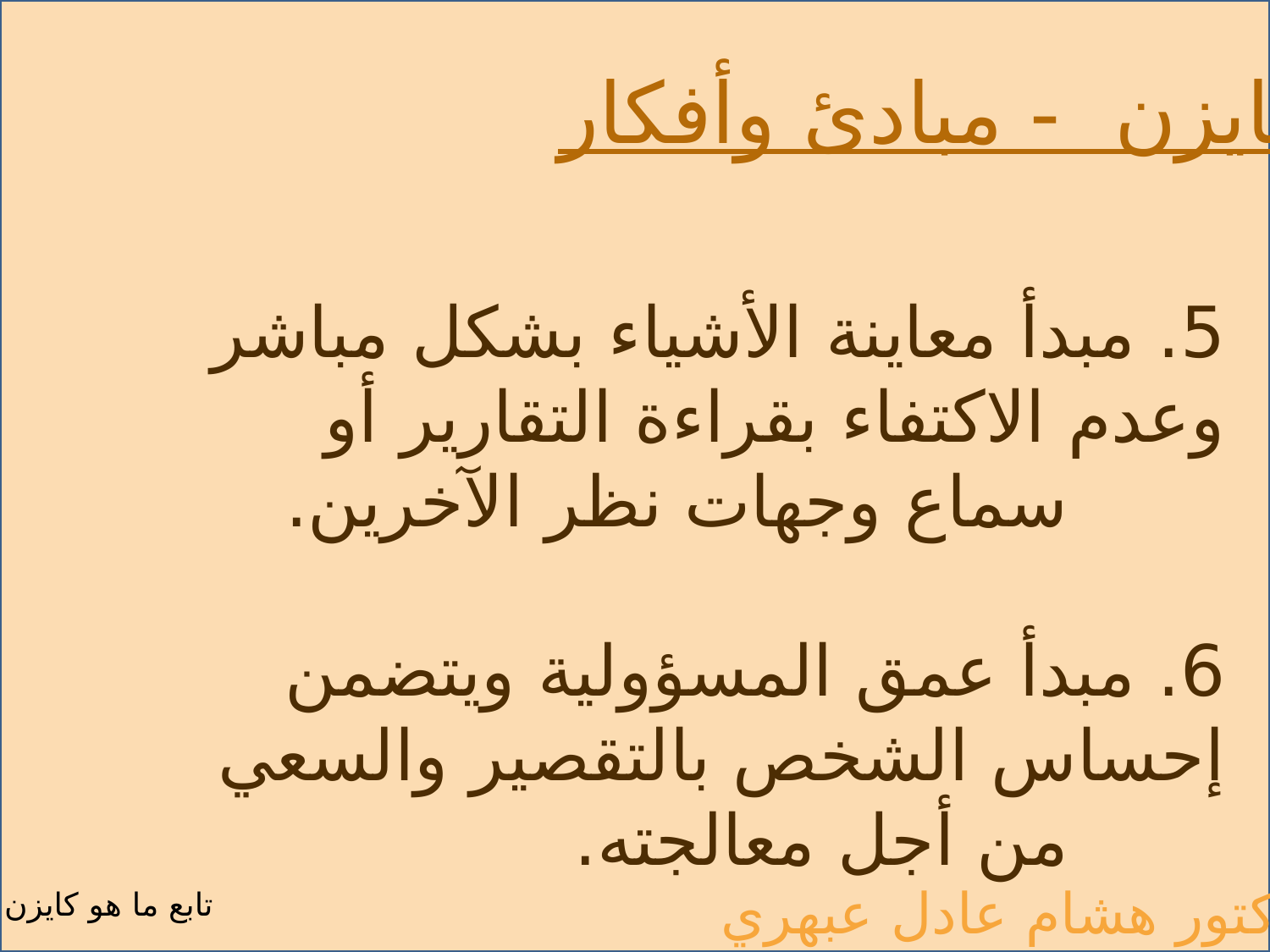

كايزن  - مبادئ وأفكار
5. مبدأ معاينة الأشياء بشكل مباشر وعدم الاكتفاء بقراءة التقارير أو
       سماع وجهات نظر الآخرين.
6. مبدأ عمق المسؤولية ويتضمن إحساس الشخص بالتقصير والسعي
       من أجل معالجته.
الدكتور هشام عادل عبهري
تابع ما هو كايزن